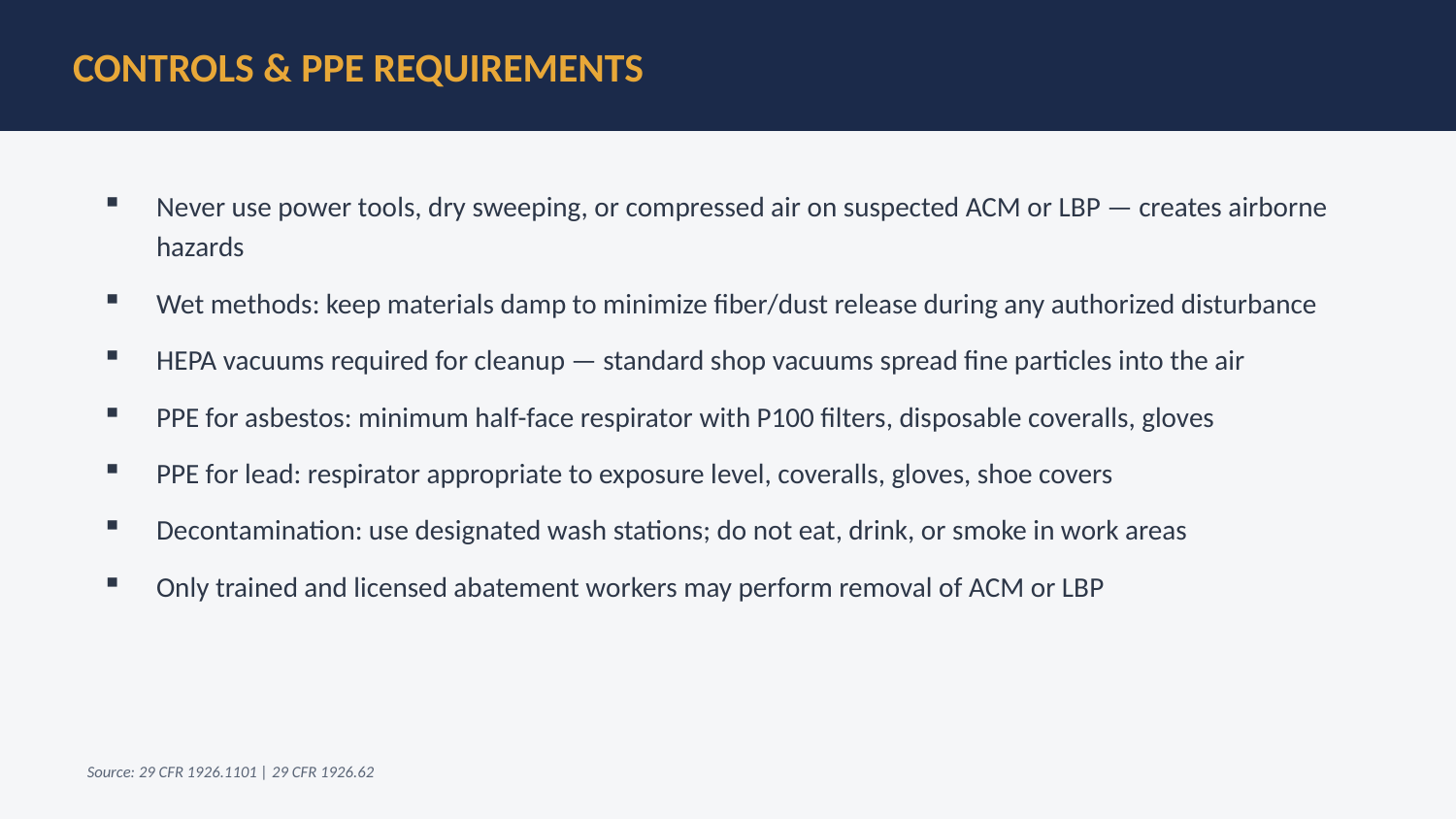

CONTROLS & PPE REQUIREMENTS
Never use power tools, dry sweeping, or compressed air on suspected ACM or LBP — creates airborne hazards
Wet methods: keep materials damp to minimize fiber/dust release during any authorized disturbance
HEPA vacuums required for cleanup — standard shop vacuums spread fine particles into the air
PPE for asbestos: minimum half-face respirator with P100 filters, disposable coveralls, gloves
PPE for lead: respirator appropriate to exposure level, coveralls, gloves, shoe covers
Decontamination: use designated wash stations; do not eat, drink, or smoke in work areas
Only trained and licensed abatement workers may perform removal of ACM or LBP
Source: 29 CFR 1926.1101 | 29 CFR 1926.62